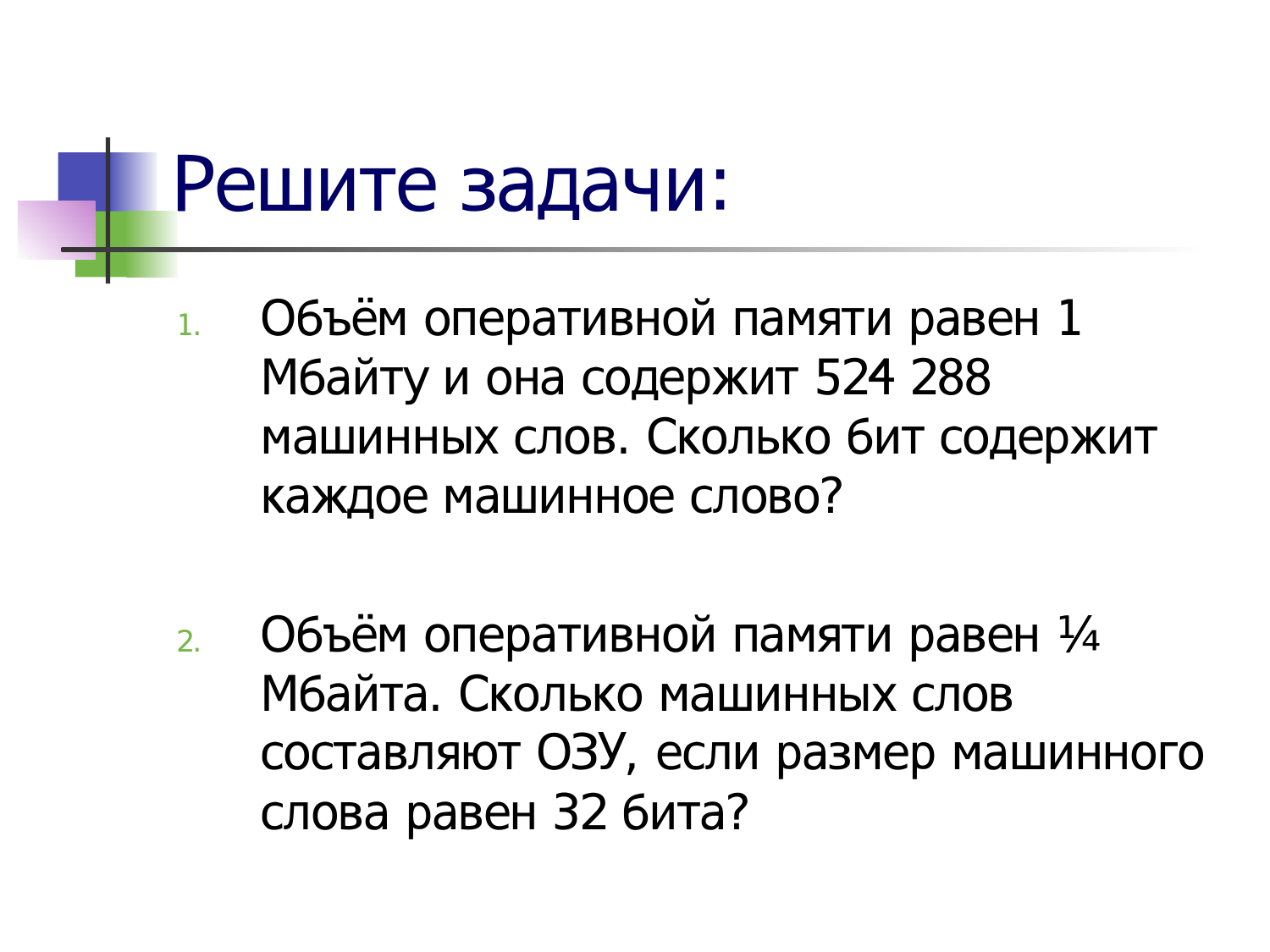

# Решите задачи:
Объём оперативной памяти равен 1 Мбайту и она содержит 524 288 машинных слов. Сколько бит содержит каждое машинное слово?

Объём оперативной памяти равен ¼ Мбайта. Сколько машинных слов составляют ОЗУ, если размер машинного слова равен 32 бита?